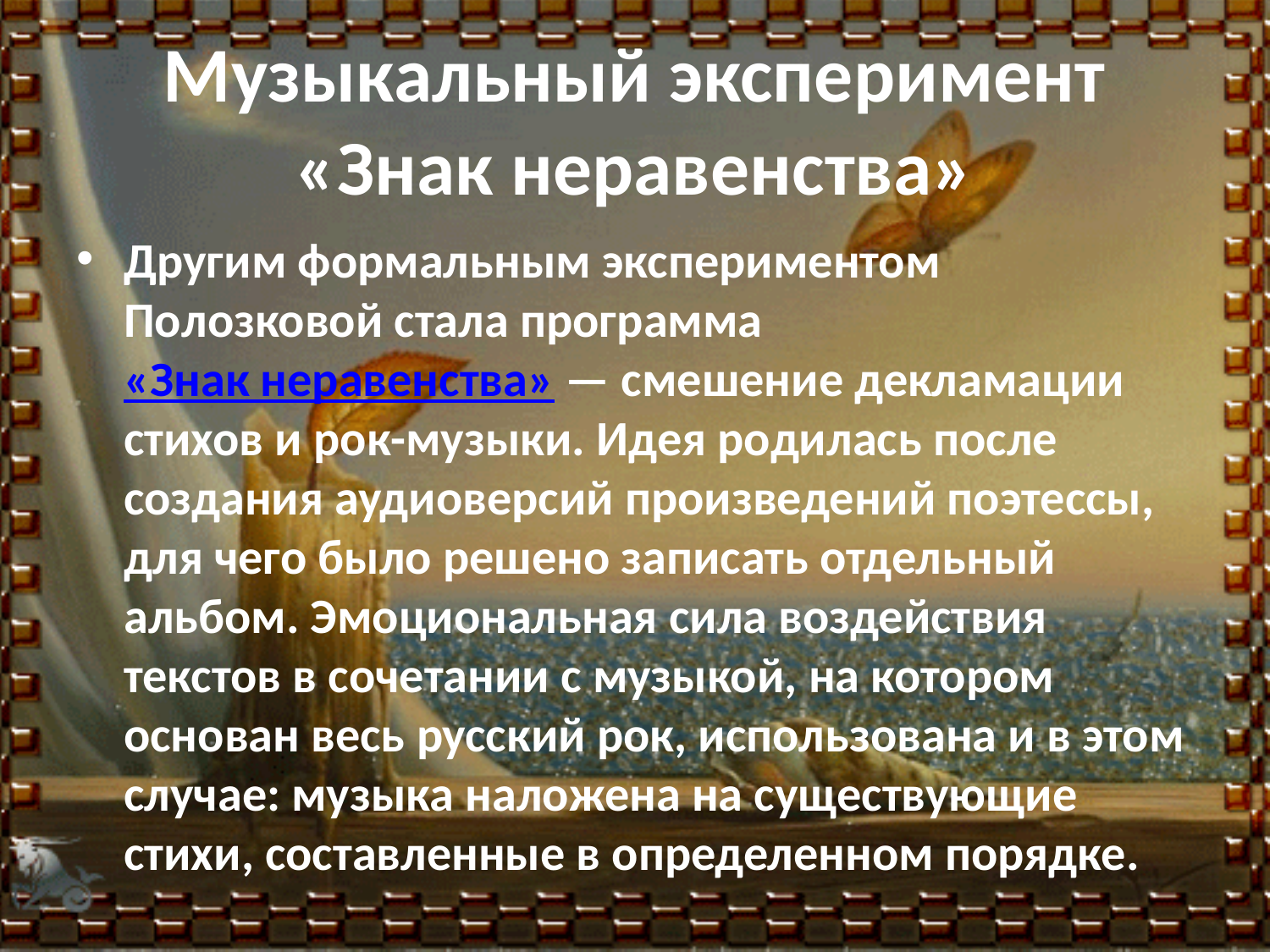

# Музыкальный эксперимент «Знак неравенства»
Другим формальным экспериментом Полозковой стала программа «Знак неравенства» — смешение декламации стихов и рок-музыки. Идея родилась после создания аудиоверсий произведений поэтессы, для чего было решено записать отдельный альбом. Эмоциональная сила воздействия текстов в сочетании с музыкой, на котором основан весь русский рок, использована и в этом случае: музыка наложена на существующие стихи, составленные в определенном порядке.